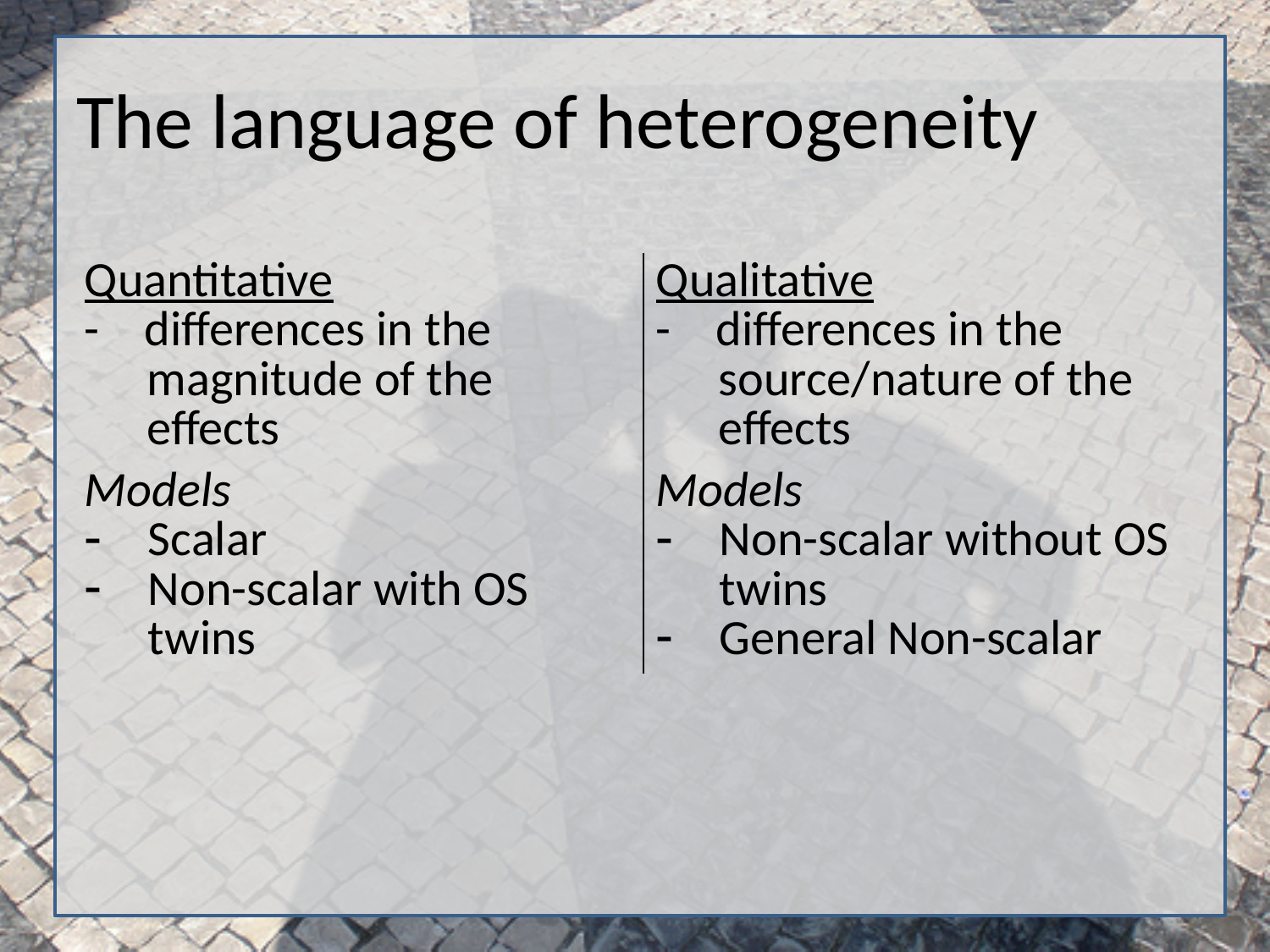

# The language of heterogeneity
| Quantitative - differences in the magnitude of the effects | Qualitative - differences in the source/nature of the effects |
| --- | --- |
| Models Scalar Non-scalar with OS twins | Models Non-scalar without OS twins General Non-scalar |